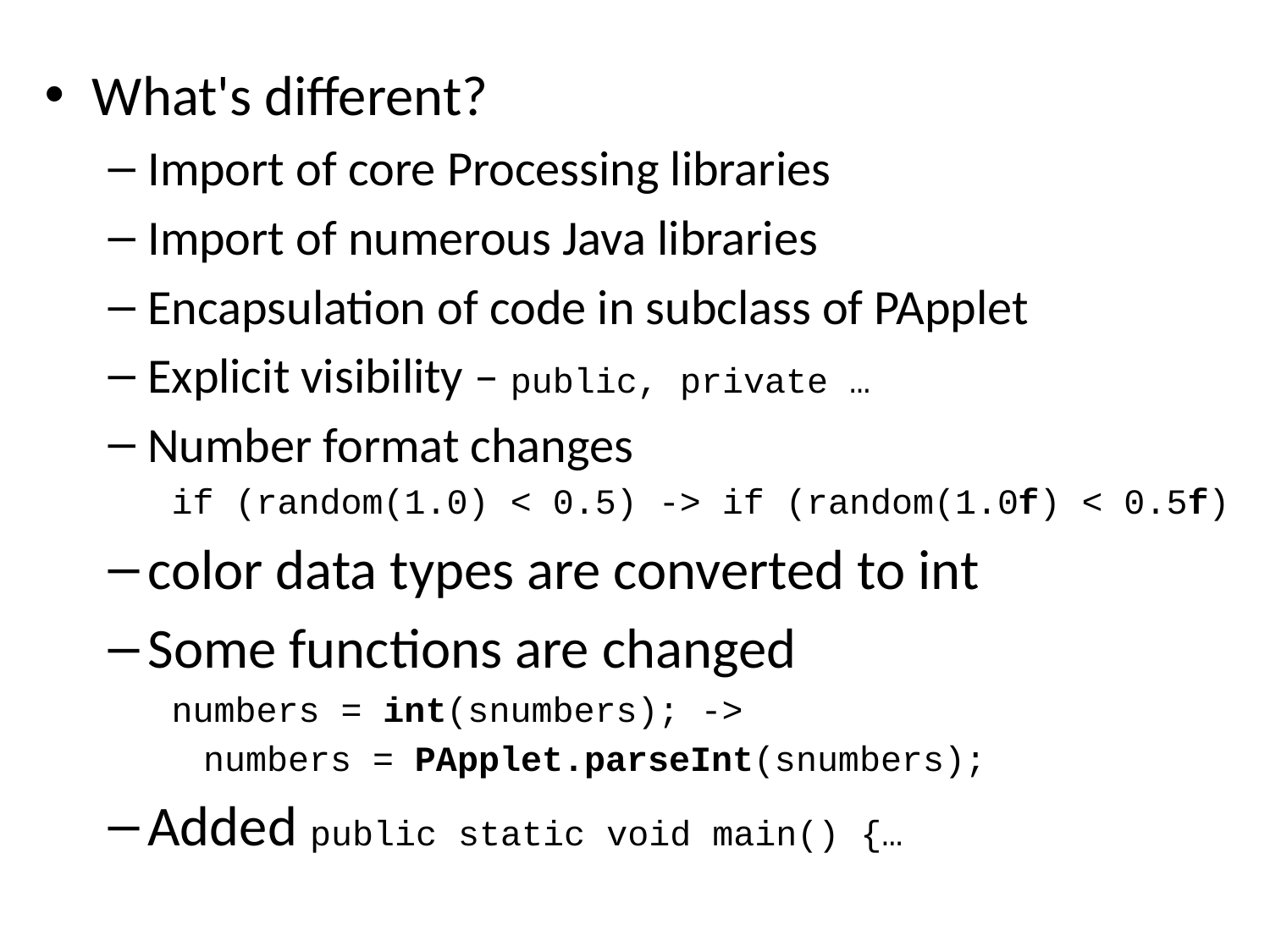

What's different?
Import of core Processing libraries
Import of numerous Java libraries
Encapsulation of code in subclass of PApplet
Explicit visibility – public, private …
Number format changes
if (random(1.0) < 0.5) -> if (random(1.0f) < 0.5f)
color data types are converted to int
Some functions are changed
numbers = int(snumbers); ->
	numbers = PApplet.parseInt(snumbers);
Added public static void main() {…